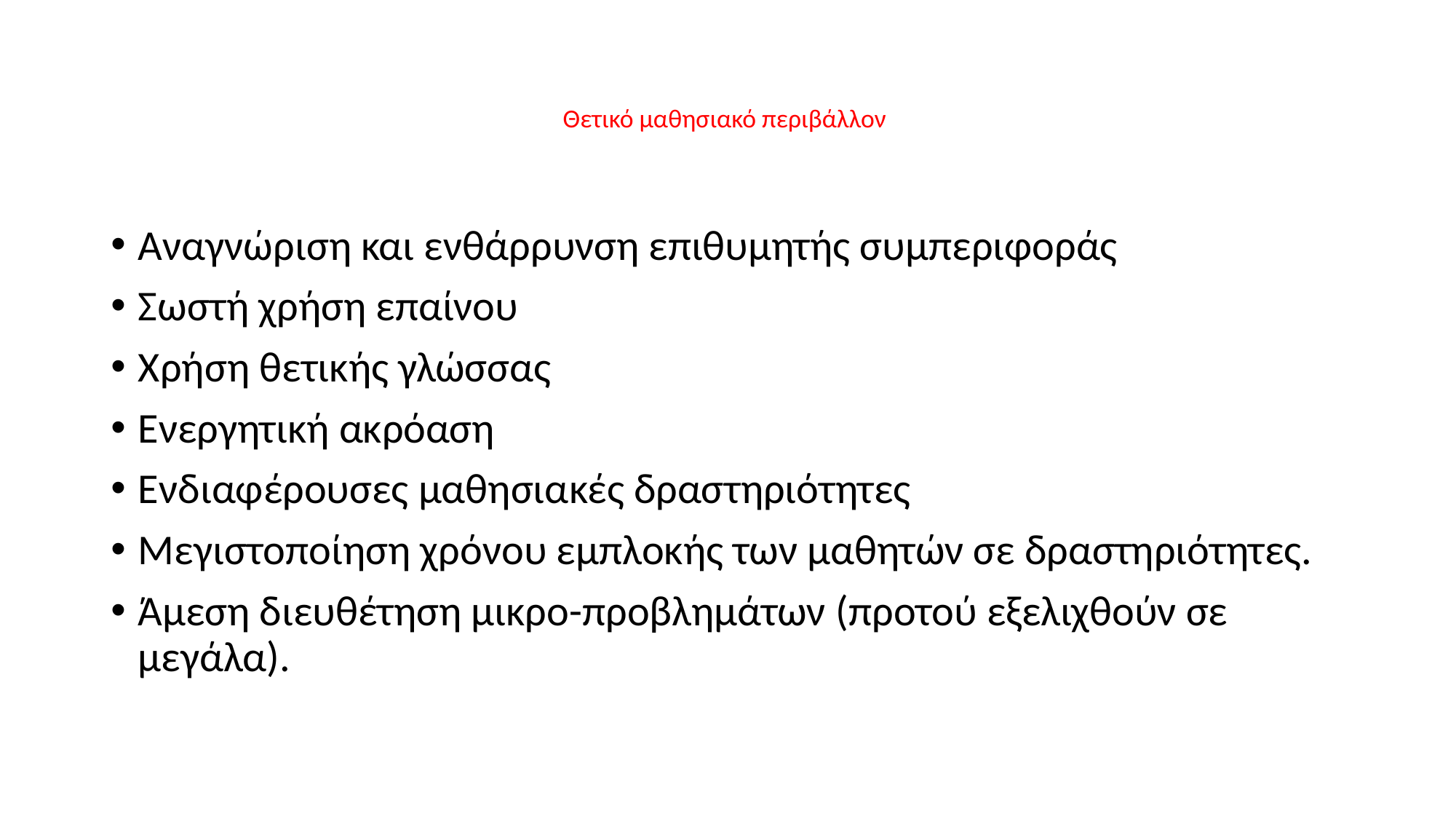

# Θετικό μαθησιακό περιβάλλον
Αναγνώριση και ενθάρρυνση επιθυμητής συμπεριφοράς
Σωστή χρήση επαίνου
Χρήση θετικής γλώσσας
Ενεργητική ακρόαση
Ενδιαφέρουσες μαθησιακές δραστηριότητες
Μεγιστοποίηση χρόνου εμπλοκής των μαθητών σε δραστηριότητες.
Άμεση διευθέτηση μικρο-προβλημάτων (προτού εξελιχθούν σε μεγάλα).